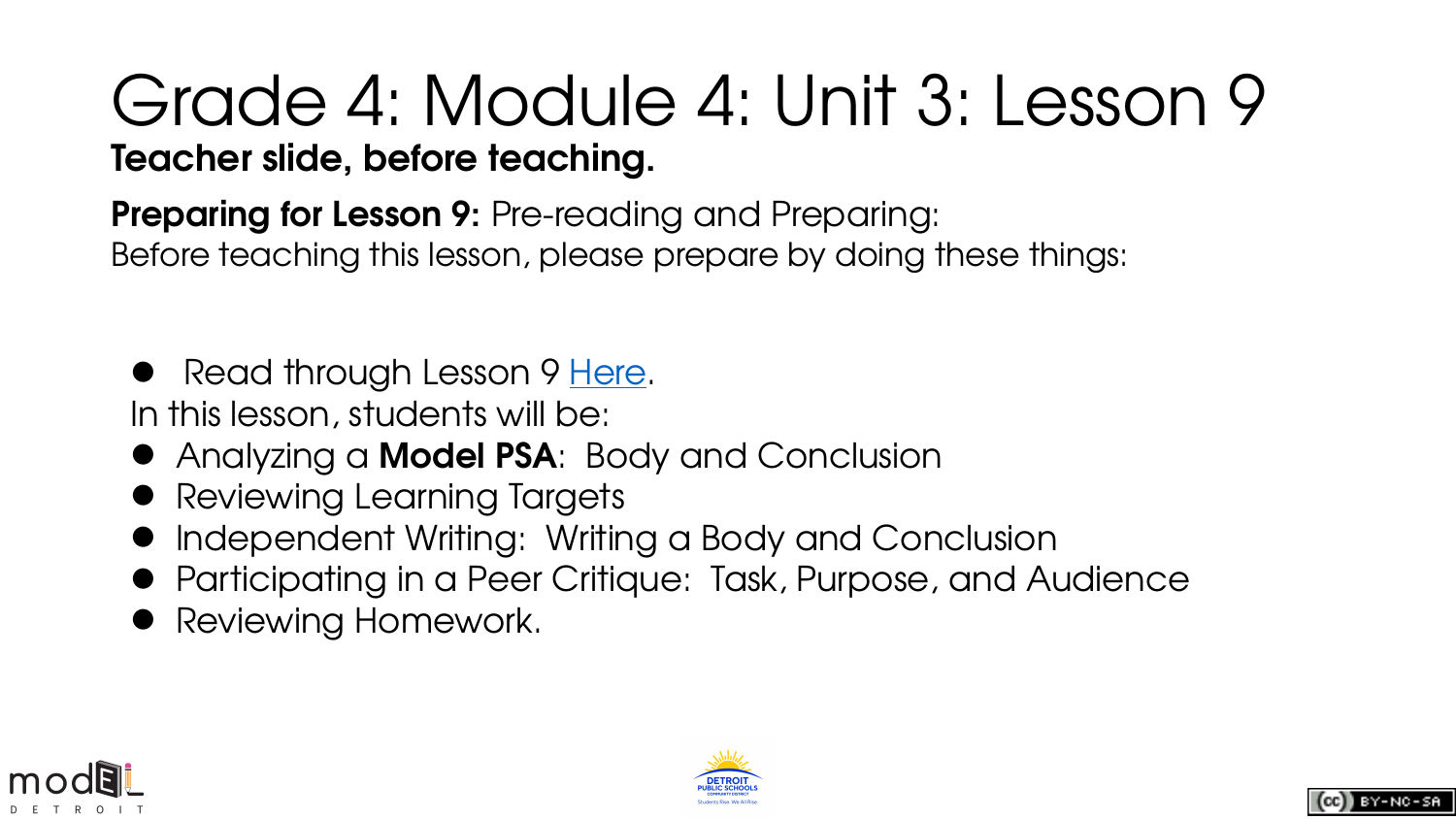

# Grade 4: Module 4: Unit 3: Lesson 9
Teacher slide, before teaching.
Preparing for Lesson 9: Pre-reading and Preparing:
Before teaching this lesson, please prepare by doing these things:

Read through Lesson 9 Here.
In this lesson, students will be:
Analyzing a Model PSA:  Body and Conclusion
Reviewing Learning Targets
Independent Writing:  Writing a Body and Conclusion
Participating in a Peer Critique:  Task, Purpose, and Audience
Reviewing Homework.